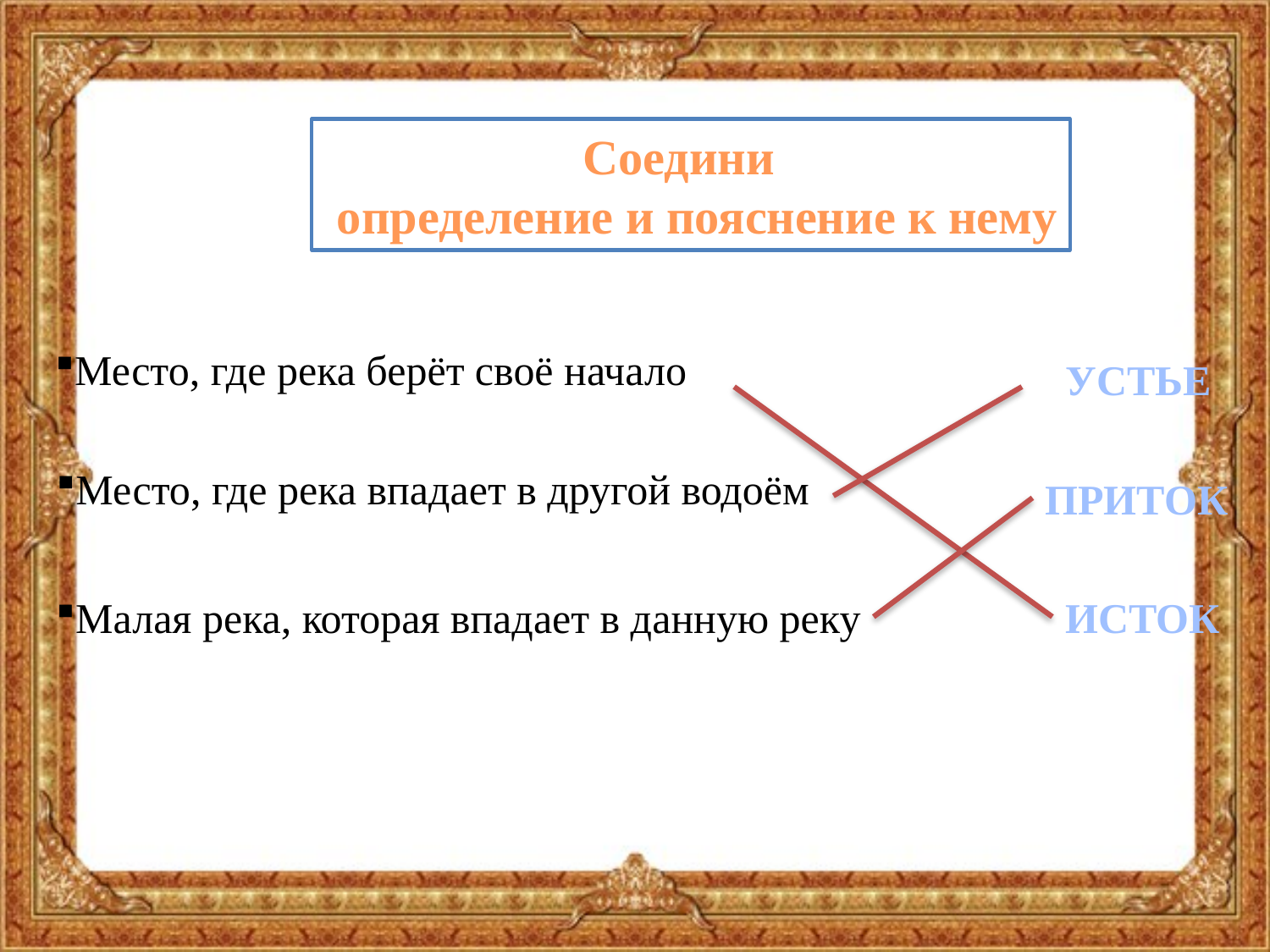

Соедини
 определение и пояснение к нему
Место, где река берёт своё начало
УСТЬЕ
Место, где река впадает в другой водоём
ПРИТОК
Малая река, которая впадает в данную реку
ИСТОК